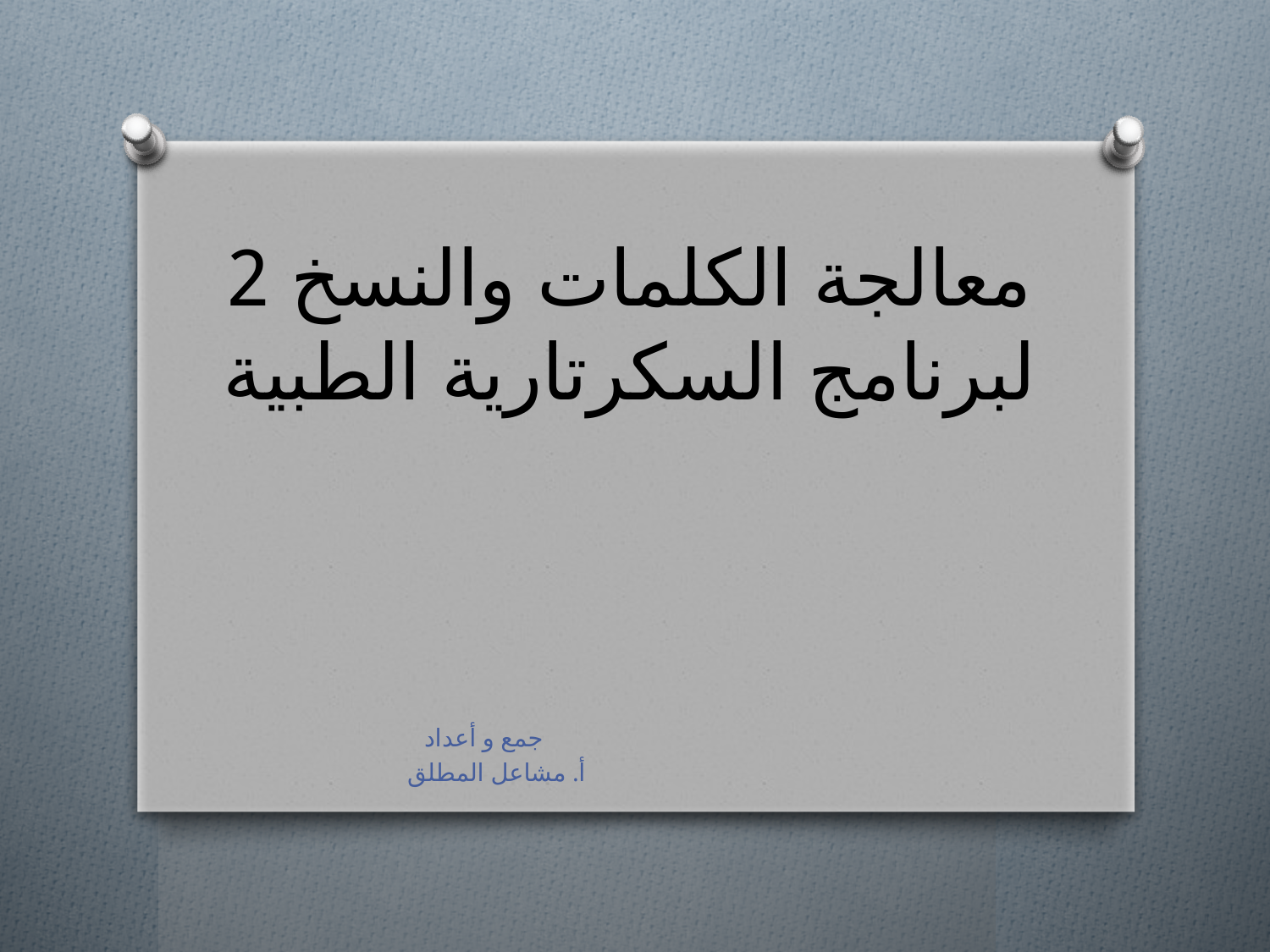

# معالجة الكلمات والنسخ 2 لبرنامج السكرتارية الطبية
جمع و أعداد
أ. مشاعل المطلق